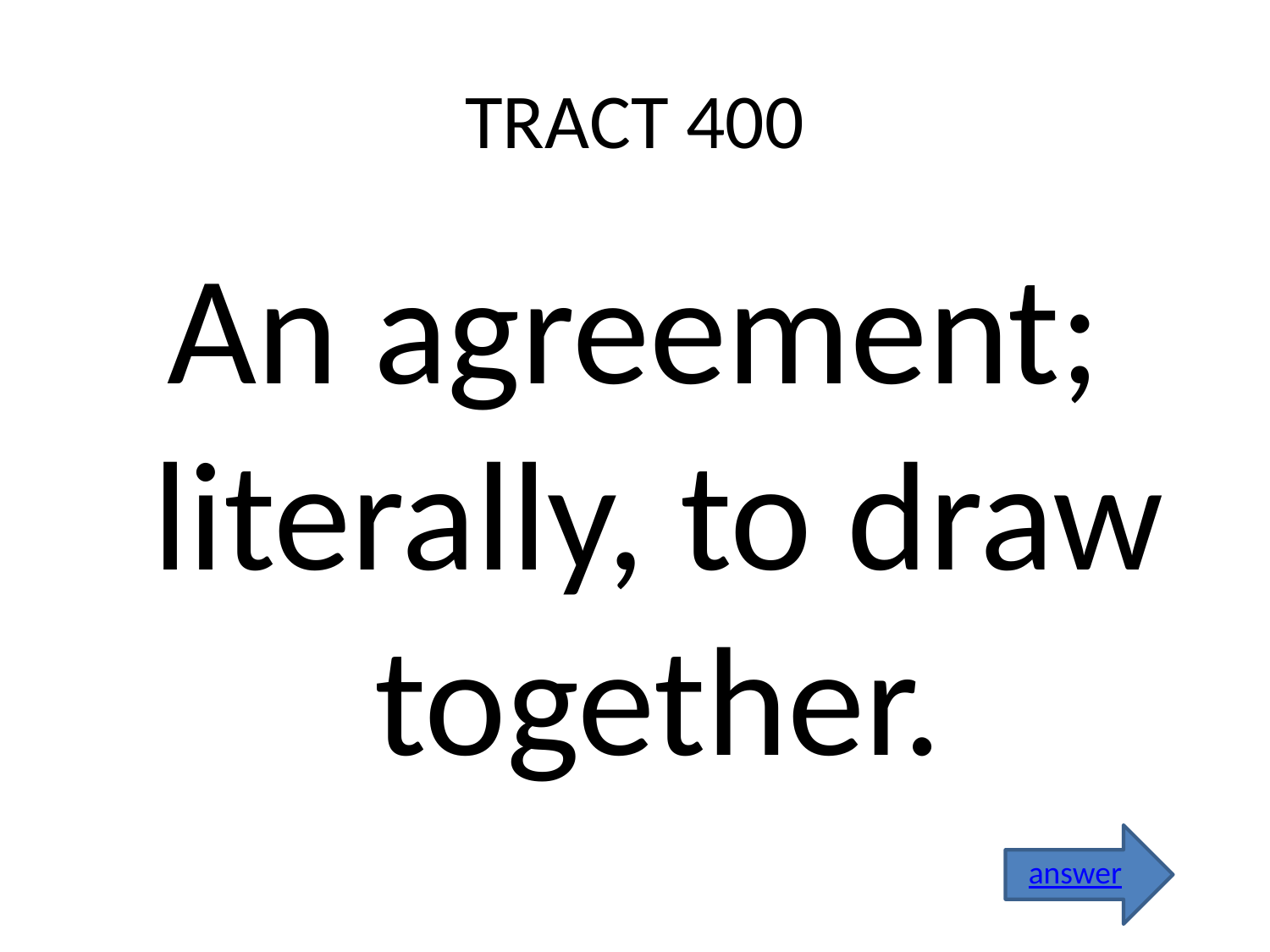

# TRACT 400
An agreement; literally, to draw together.

answer